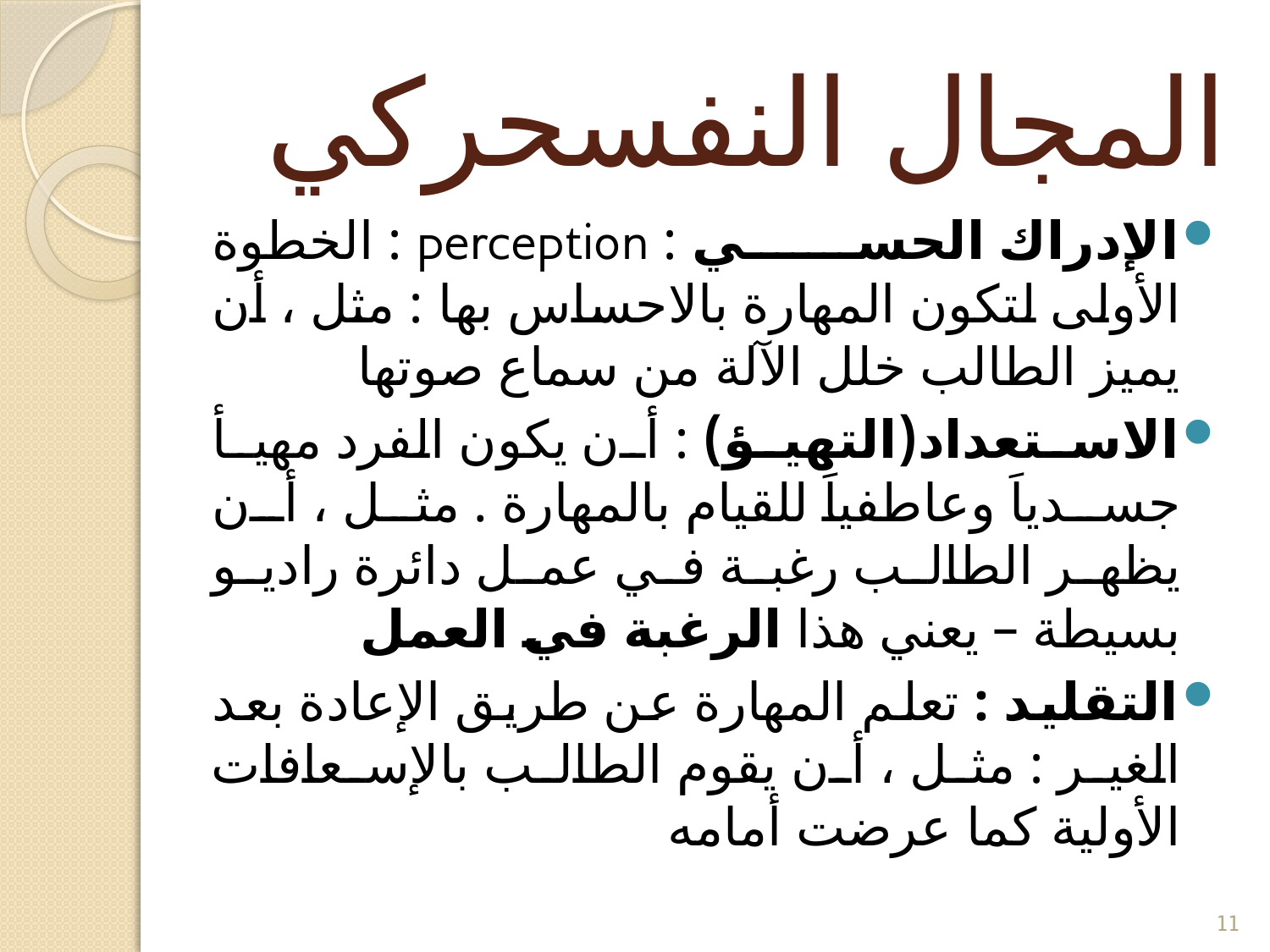

# المجال النفسحركي
الإدراك الحسي : perception : الخطوة الأولى لتكون المهارة بالاحساس بها : مثل ، أن يميز الطالب خلل الآلة من سماع صوتها
الاستعداد(التهيؤ) : أن يكون الفرد مهيأ جسدياَ وعاطفياَ للقيام بالمهارة . مثل ، أن يظهر الطالب رغبة في عمل دائرة راديو بسيطة – يعني هذا الرغبة في العمل
التقليد : تعلم المهارة عن طريق الإعادة بعد الغير : مثل ، أن يقوم الطالب بالإسعافات الأولية كما عرضت أمامه
11